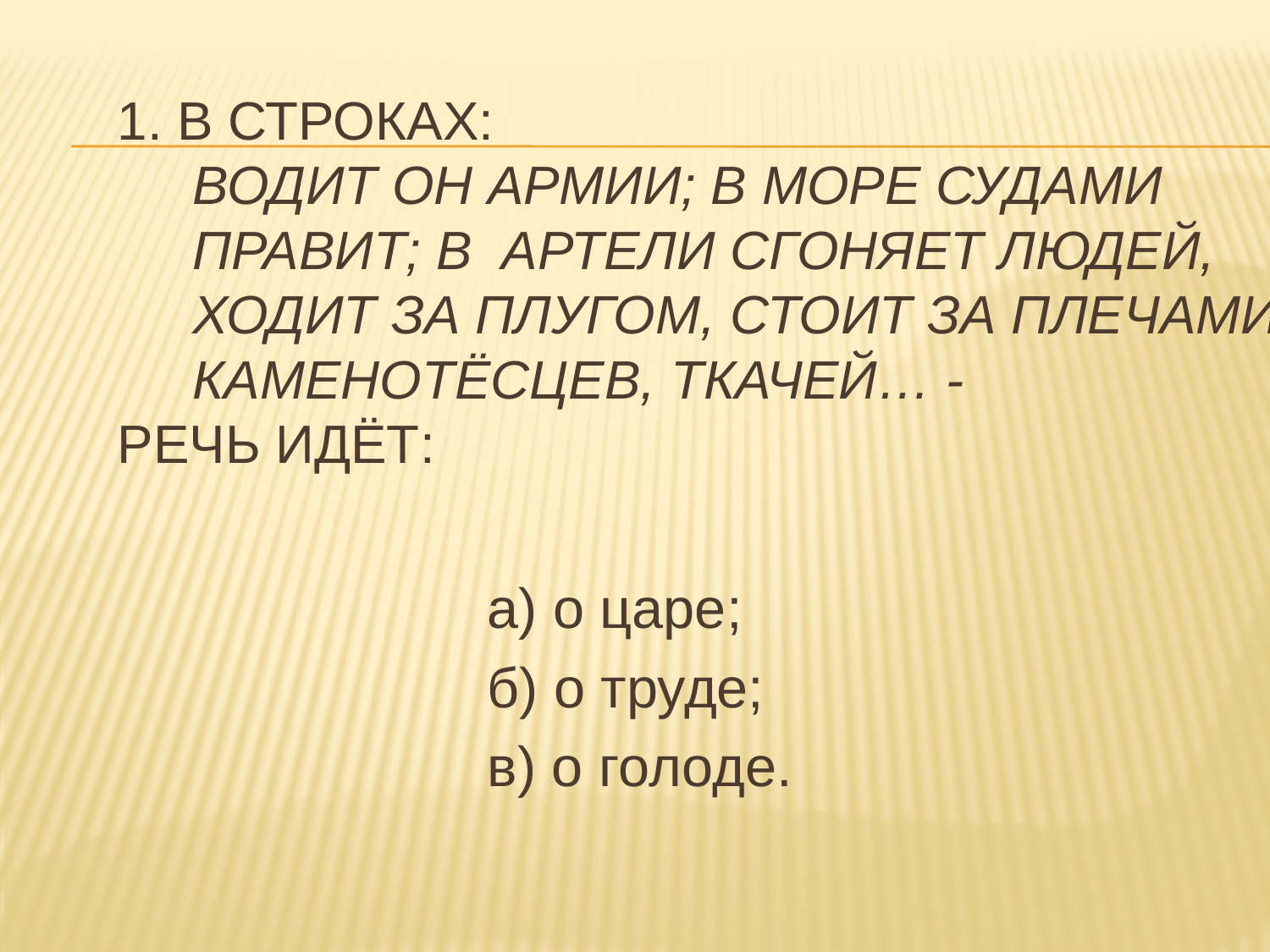

# 1. В строках: Водит он армии; в море судами Правит; в  артели сгоняет людей, Ходит за плугом, стоит за плечами Каменотёсцев, ткачей… - речь идёт:
а) о царе;
б) о труде;
в) о голоде.